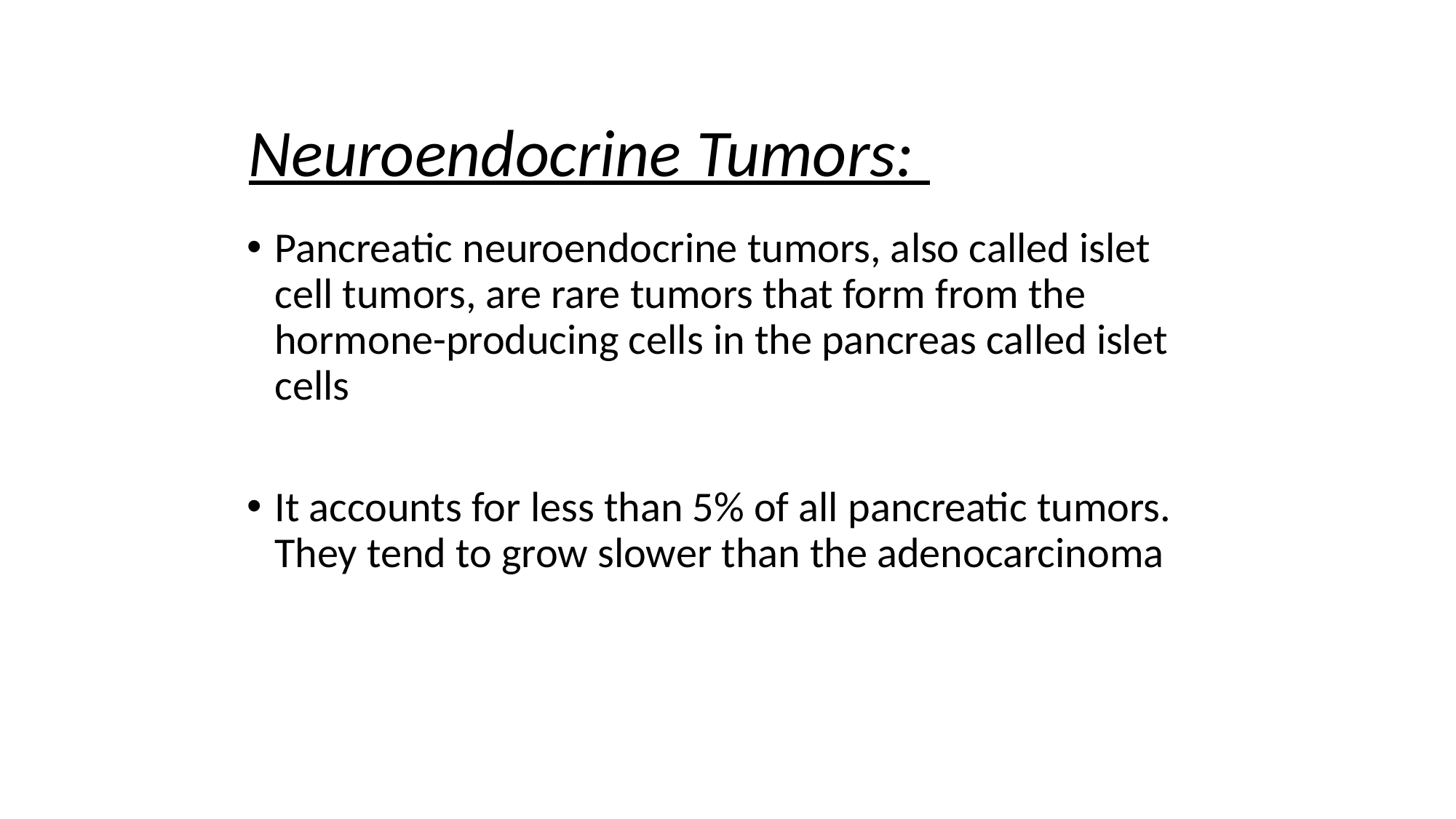

# Neuroendocrine Tumors:
Pancreatic neuroendocrine tumors, also called islet cell tumors, are rare tumors that form from the hormone-producing cells in the pancreas called islet cells

It accounts for less than 5% of all pancreatic tumors. They tend to grow slower than the adenocarcinoma